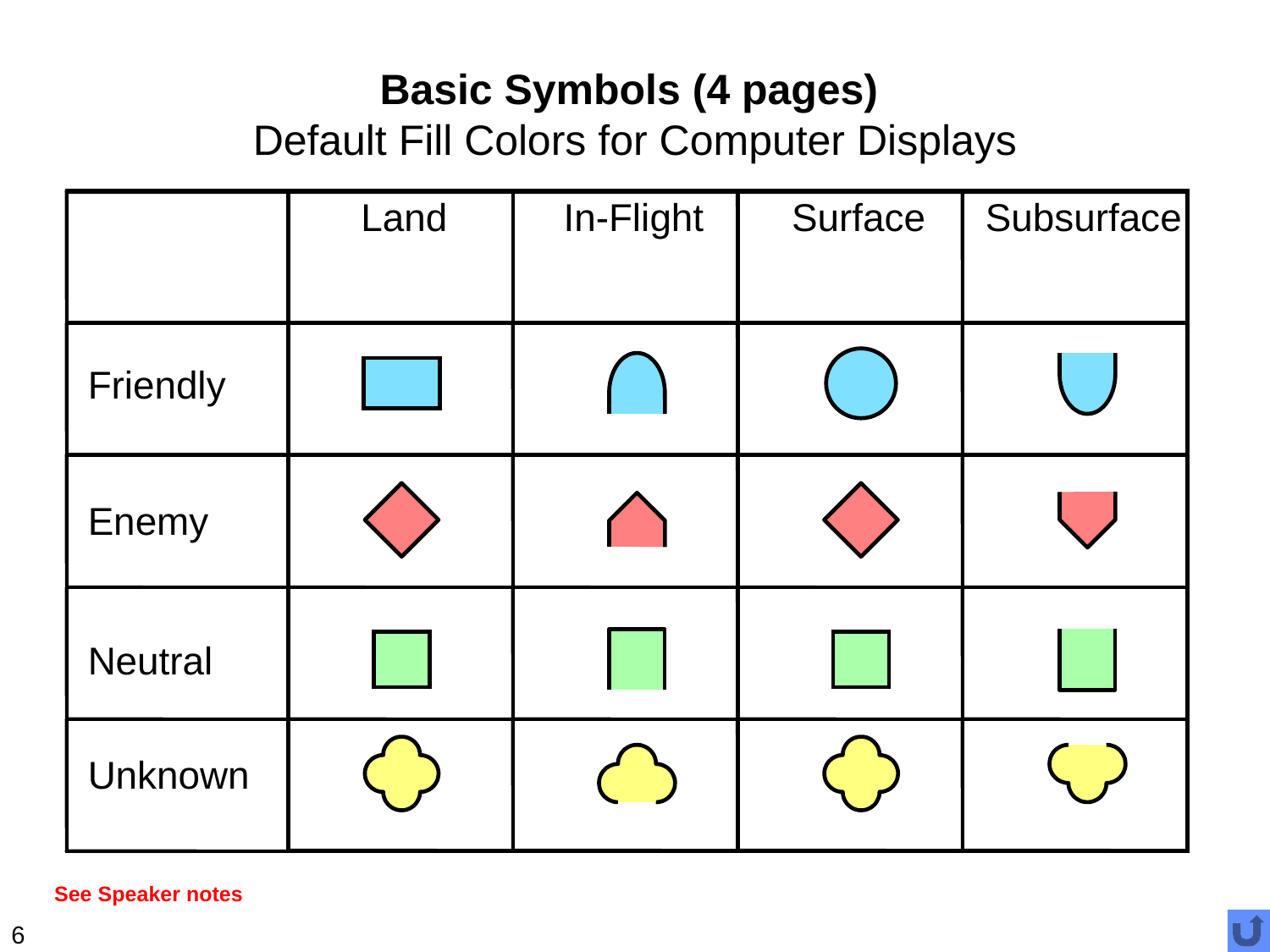

# Basic Symbols (4 pages) Default Fill Colors for Computer Displays

Land
In-Flight
Surface
Subsurface

Friendly

Enemy

Neutral

Unknown

See Speaker notes
6